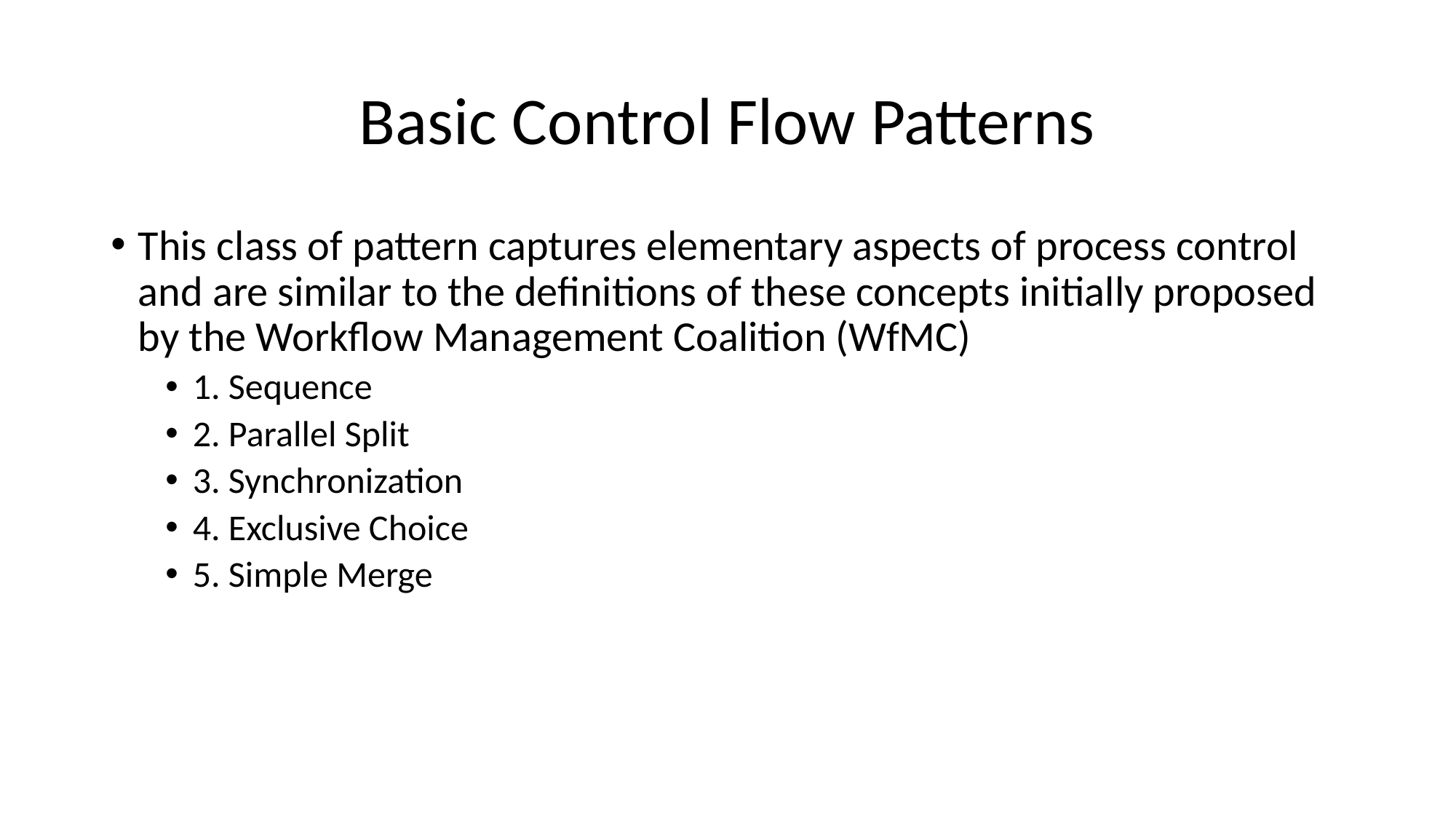

# Basic Control Flow Patterns
This class of pattern captures elementary aspects of process control and are similar to the definitions of these concepts initially proposed by the Workflow Management Coalition (WfMC)
1. Sequence
2. Parallel Split
3. Synchronization
4. Exclusive Choice
5. Simple Merge